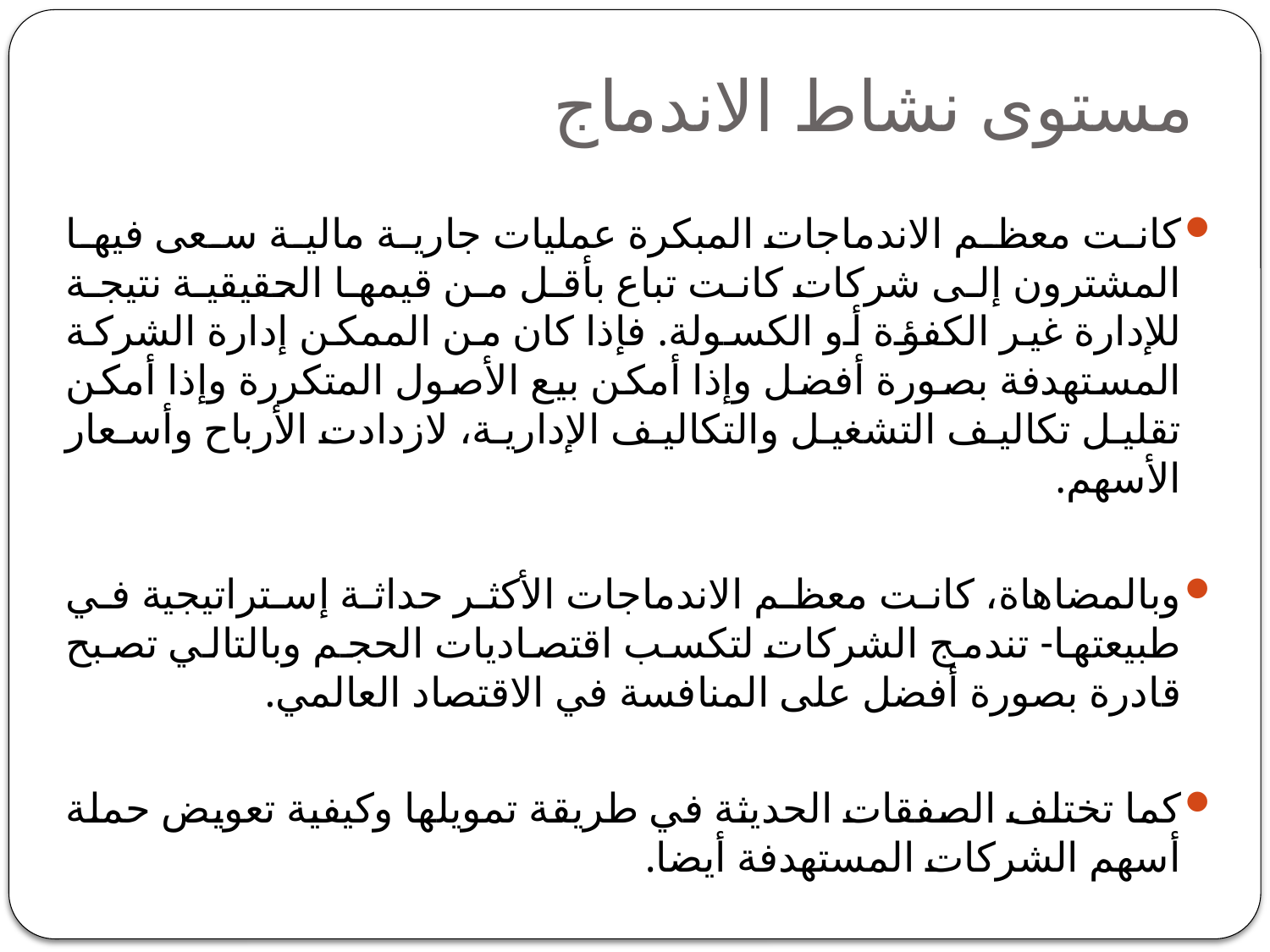

# مستوى نشاط الاندماج
كانت معظم الاندماجات المبكرة عمليات جارية مالية سعى فيها المشترون إلى شركات كانت تباع بأقل من قيمها الحقيقية نتيجة للإدارة غير الكفؤة أو الكسولة. فإذا كان من الممكن إدارة الشركة المستهدفة بصورة أفضل وإذا أمكن بيع الأصول المتكررة وإذا أمكن تقليل تكاليف التشغيل والتكاليف الإدارية، لازدادت الأرباح وأسعار الأسهم.

وبالمضاهاة، كانت معظم الاندماجات الأكثر حداثة إستراتيجية في طبيعتها- تندمج الشركات لتكسب اقتصاديات الحجم وبالتالي تصبح قادرة بصورة أفضل على المنافسة في الاقتصاد العالمي.

كما تختلف الصفقات الحديثة في طريقة تمويلها وكيفية تعويض حملة أسهم الشركات المستهدفة أيضا.